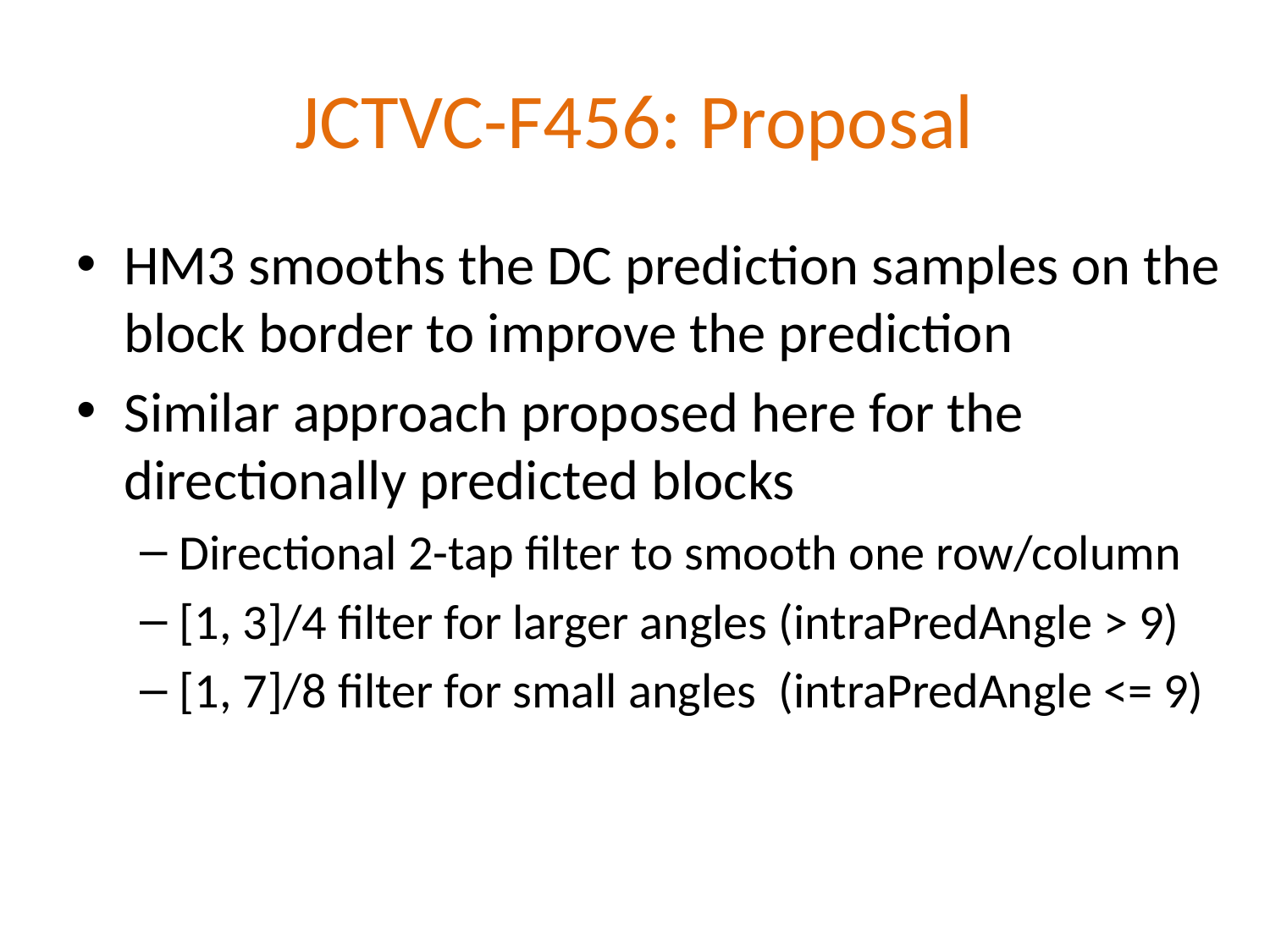

# JCTVC-F456: Proposal
HM3 smooths the DC prediction samples on the block border to improve the prediction
Similar approach proposed here for the directionally predicted blocks
Directional 2-tap filter to smooth one row/column
[1, 3]/4 filter for larger angles (intraPredAngle > 9)
[1, 7]/8 filter for small angles  (intraPredAngle <= 9)